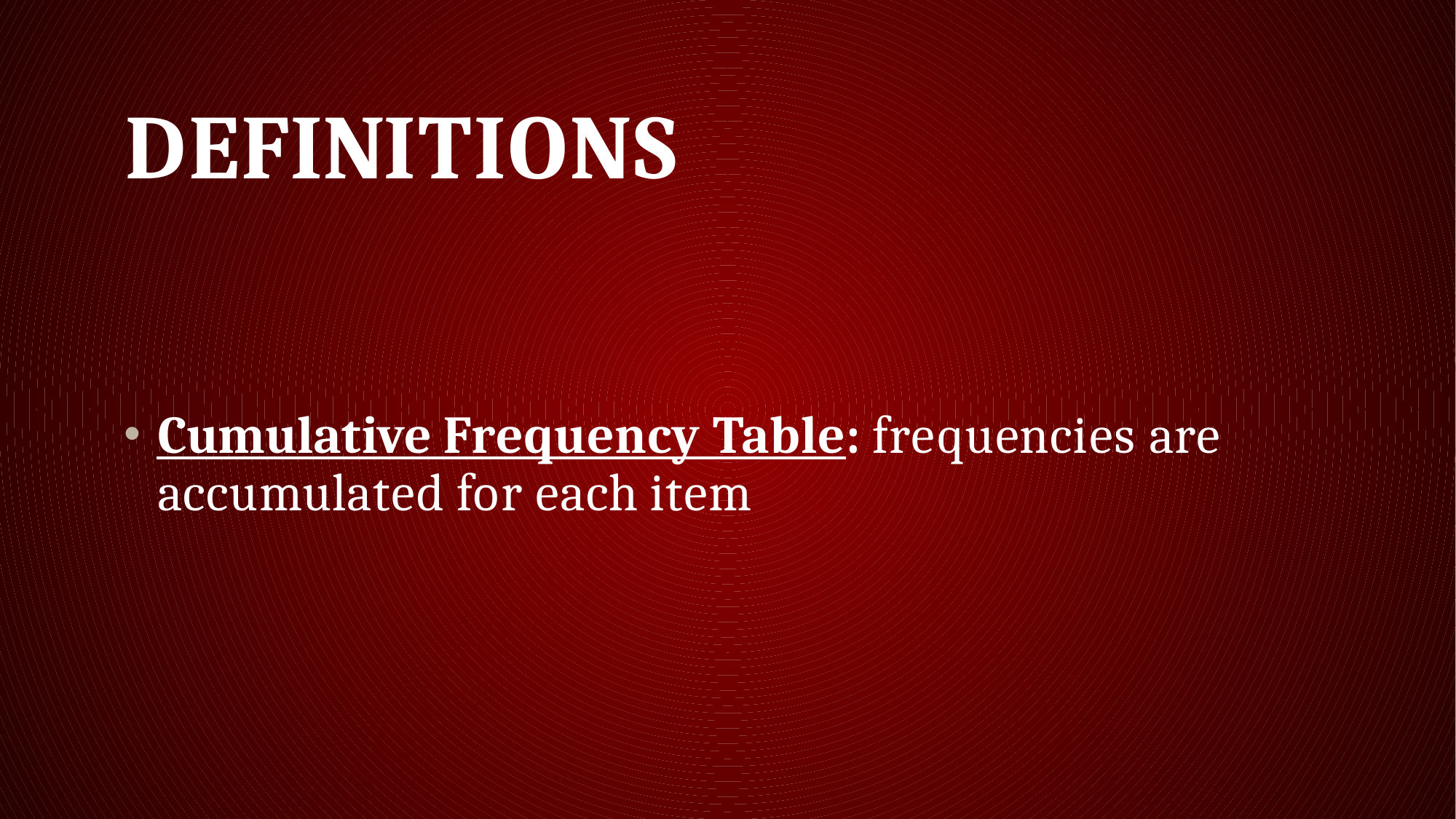

# Definitions
Cumulative Frequency Table: frequencies are accumulated for each item